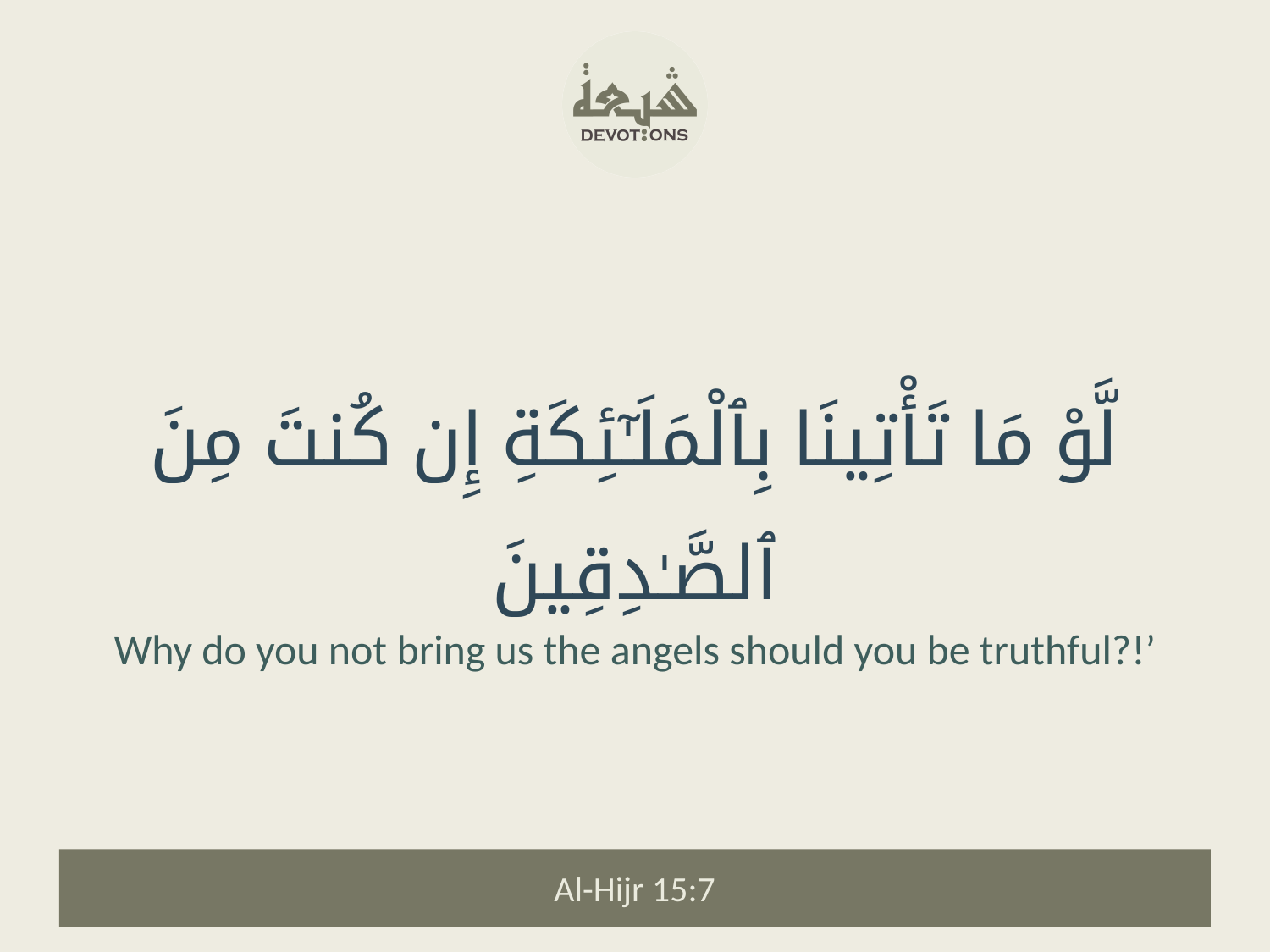

لَّوْ مَا تَأْتِينَا بِٱلْمَلَـٰٓئِكَةِ إِن كُنتَ مِنَ ٱلصَّـٰدِقِينَ
Why do you not bring us the angels should you be truthful?!’
Al-Hijr 15:7